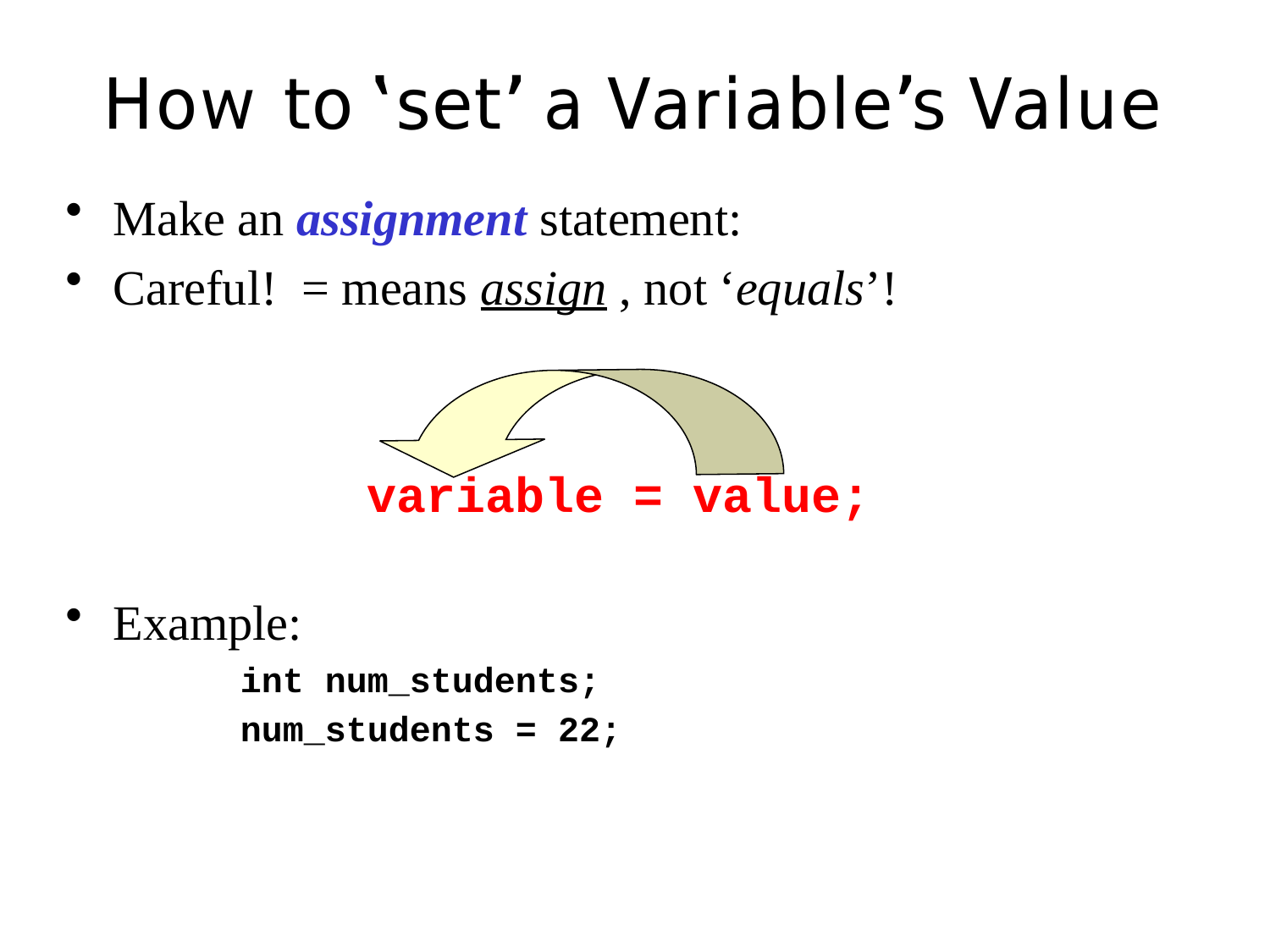

# How to ‘set’ a Variable’s Value
Make an assignment statement:
Careful!  = means assign , not ‘equals’!

			variable = value;

Example:
		int num_students;
		num_students = 22;